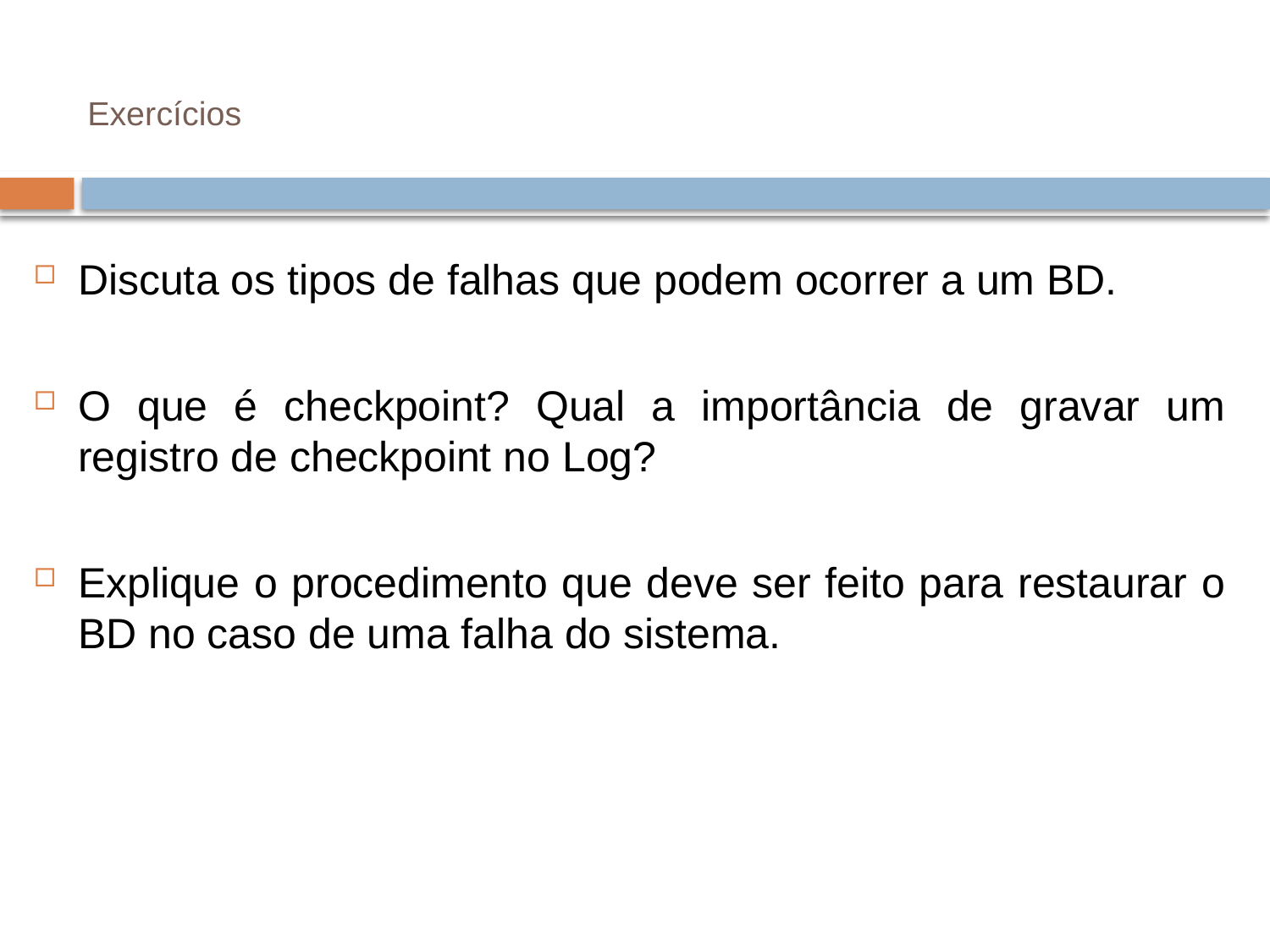

# Exercícios
Discuta os tipos de falhas que podem ocorrer a um BD.

O que é checkpoint? Qual a importância de gravar um registro de checkpoint no Log?

Explique o procedimento que deve ser feito para restaurar o BD no caso de uma falha do sistema.